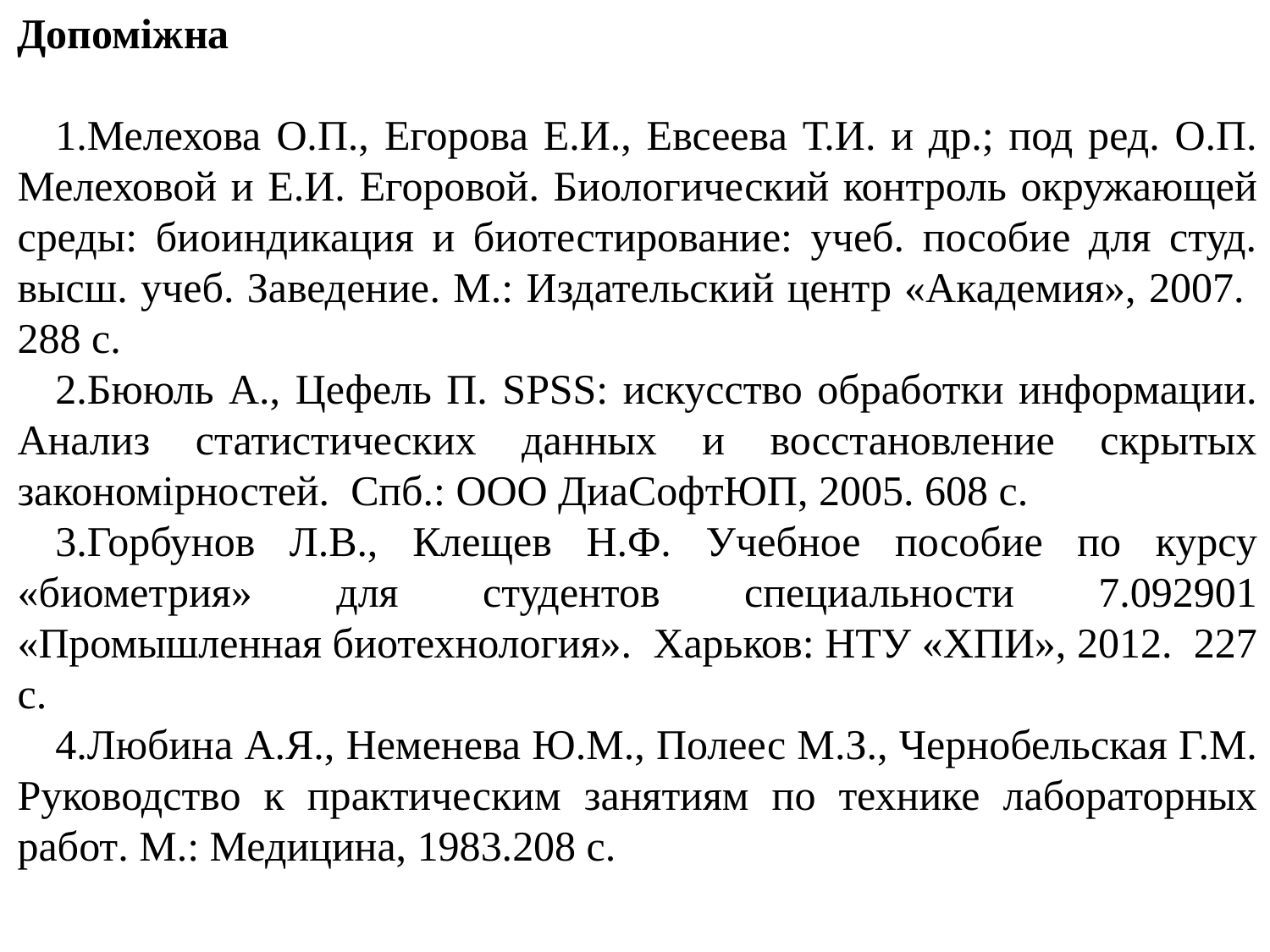

Допоміжна

Мелехова О.П., Егорова Е.И., Евсеева Т.И. и др.; под ред. О.П. Мелеховой и Е.И. Егоровой. Биологический контроль окружающей среды: биоиндикация и биотестирование: учеб. пособие для студ. высш. учеб. Заведение. М.: Издательский центр «Академия», 2007.  288 с.
Бююль А., Цефель П. SPSS: искусство обработки информации. Анализ статистических данных и восстановление скрытых закономірностей.  Спб.: ООО ДиаСофтЮП, 2005. 608 с.
Горбунов Л.В., Клещев Н.Ф. Учебное пособие по курсу «биометрия» для студентов специальности 7.092901 «Промышленная биотехнология».  Харьков: НТУ «ХПИ», 2012.  227 с.
Любина А.Я., Неменева Ю.М., Полеес М.З., Чернобельская Г.М. Руководство к практическим занятиям по технике лабораторных работ. М.: Медицина, 1983.208 с.